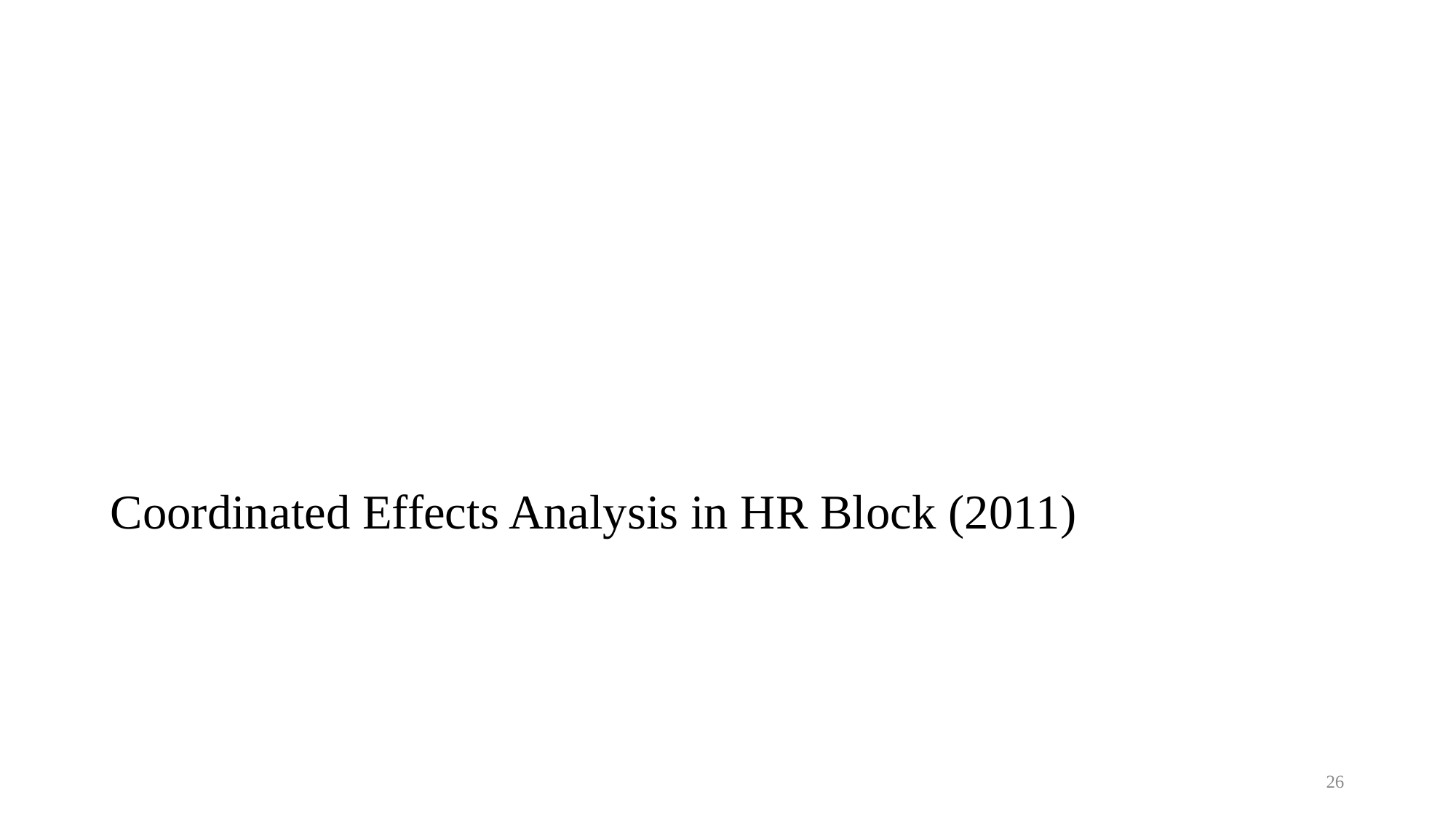

# Coordinated Effects Analysis in HR Block (2011)

26